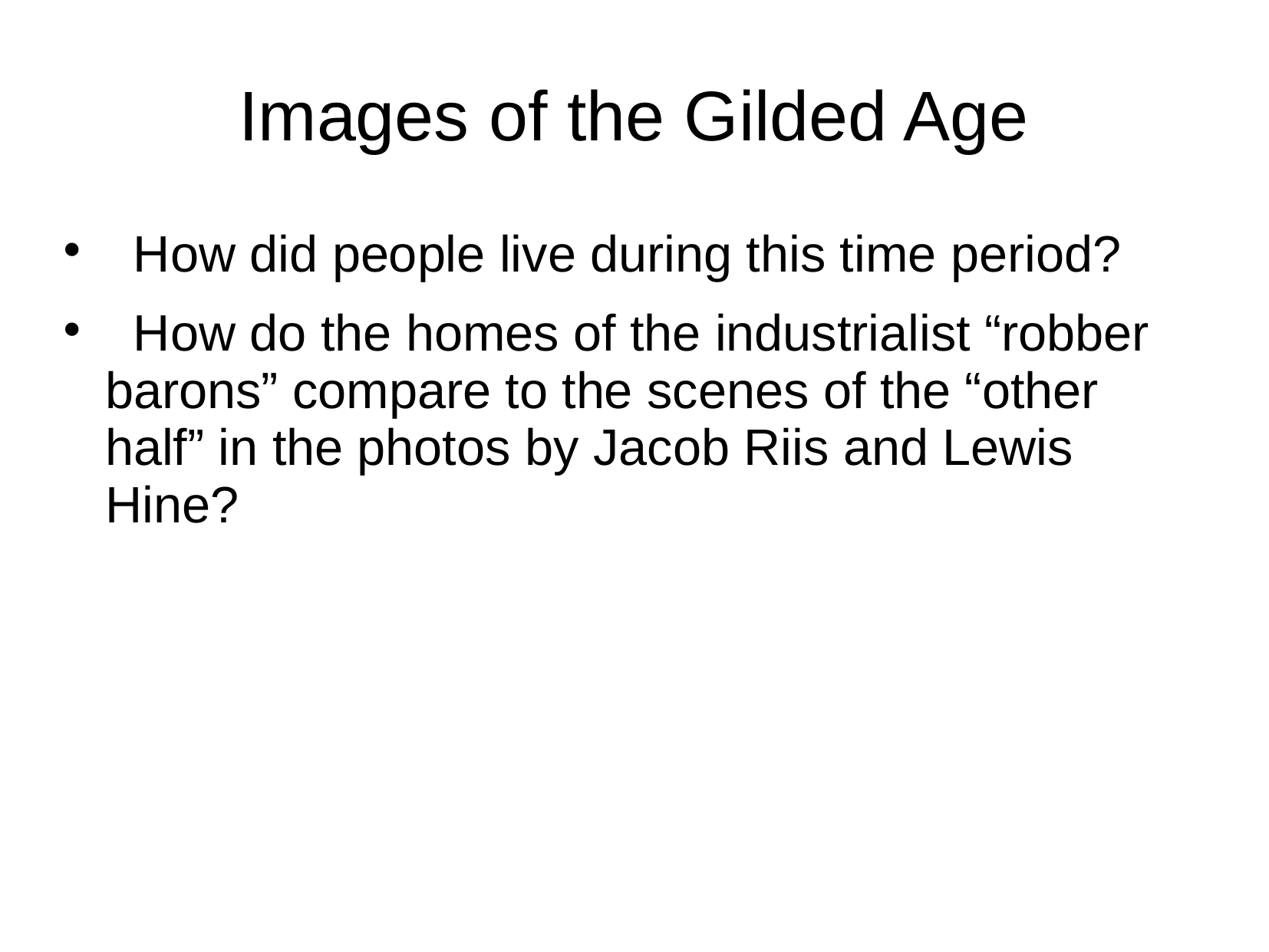

# Images of the Gilded Age
  How did people live during this time period?
  How do the homes of the industrialist “robber barons” compare to the scenes of the “other half” in the photos by Jacob Riis and Lewis Hine?